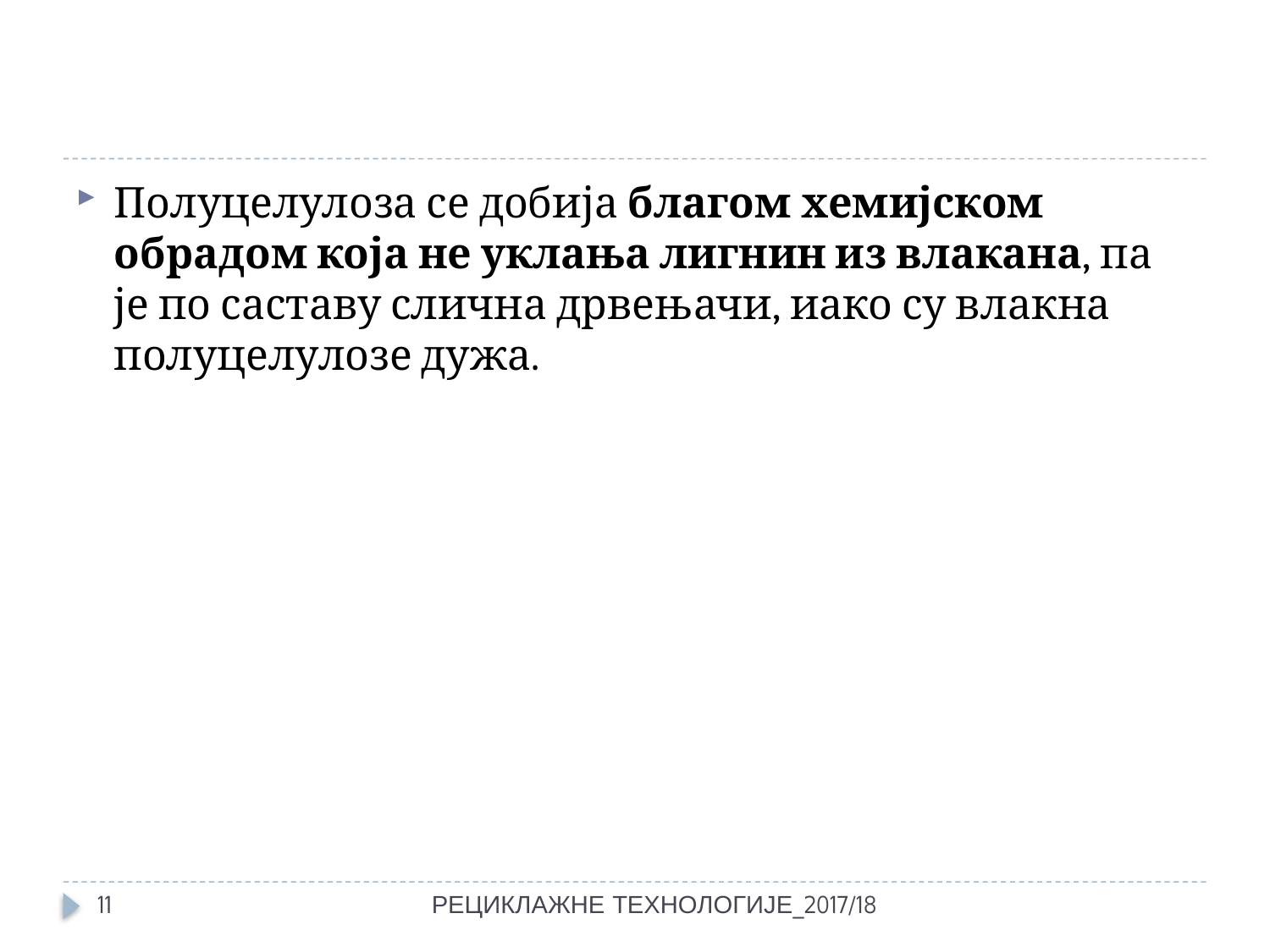

#
Полуцелулоза се добија благом хемијском обрадом која не уклања лигнин из влакана, па је по саставу слична дрвењачи, иако су влакна полуцелулозе дужа.
11
РЕЦИКЛАЖНЕ ТЕХНОЛОГИЈЕ_2017/18